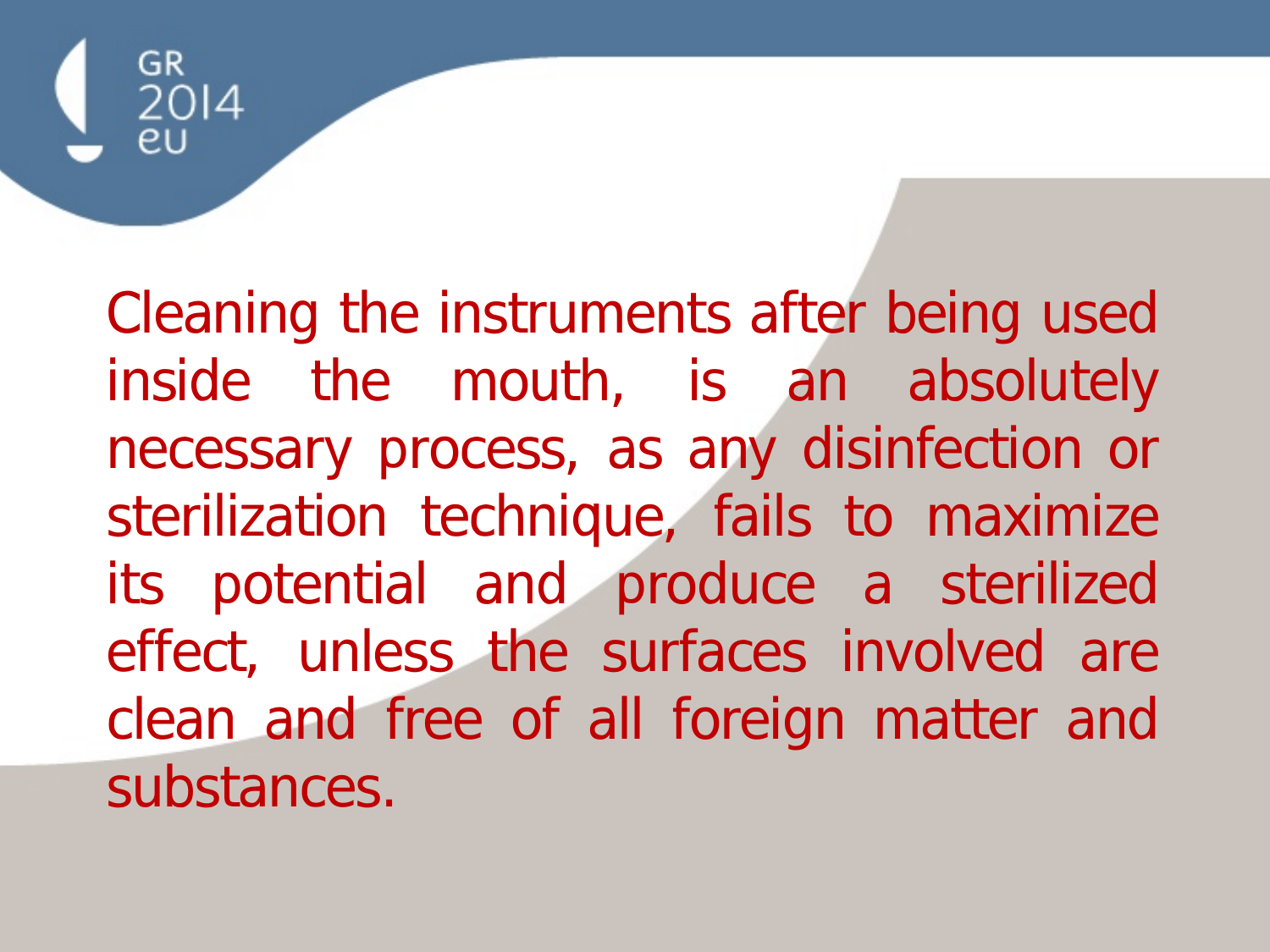

Cleaning the instruments after being used inside the mouth, is an absolutely necessary process, as any disinfection or sterilization technique, fails to maximize its potential and produce a sterilized effect, unless the surfaces involved are clean and free of all foreign matter and substances.